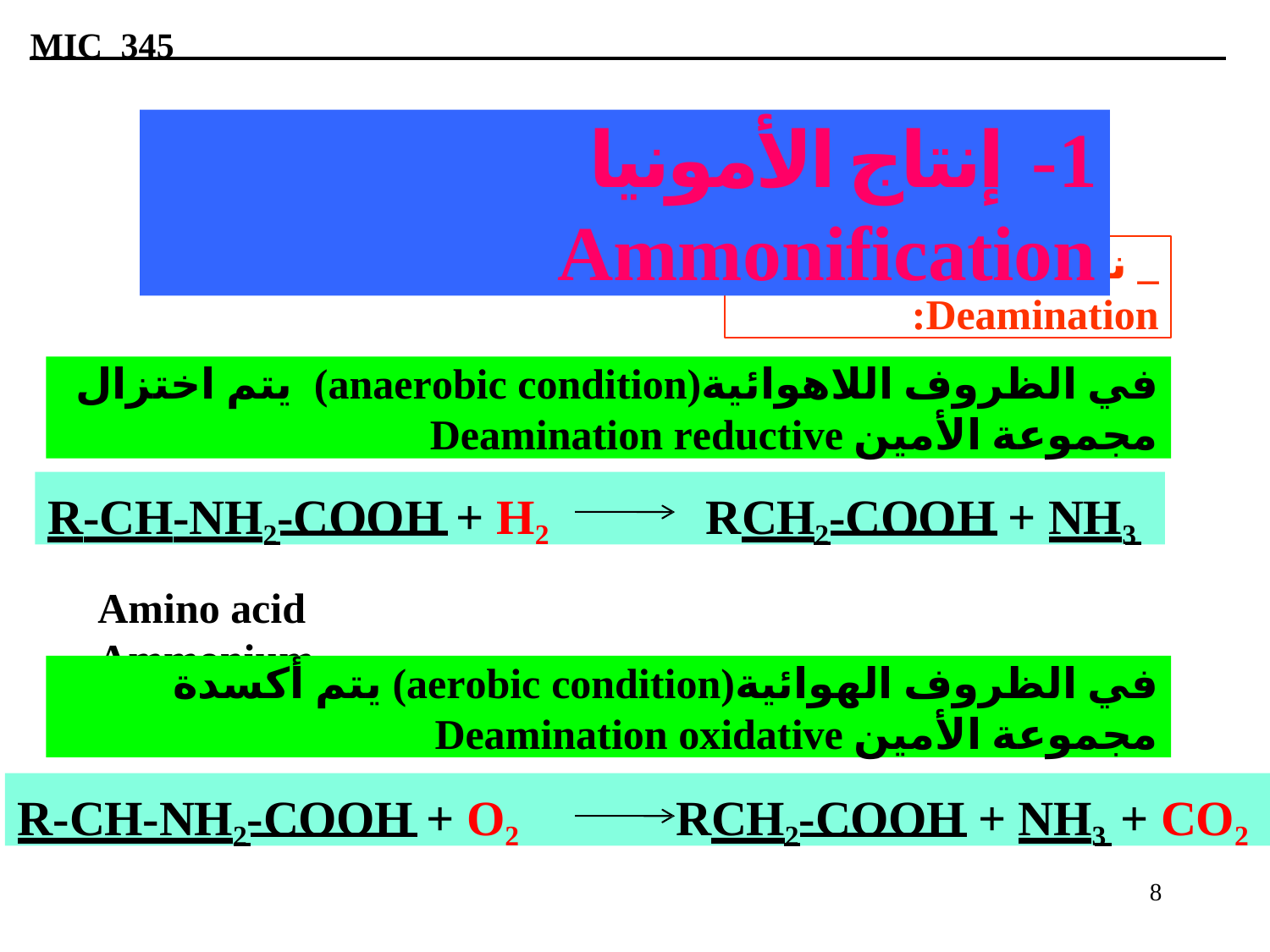

MIC  345

1-  إنتاج الأمونيا Ammonification
_ نزع مجموعة الأمين Deamination:
في الظروف اللاهوائية(anaerobic condition)  يتم اختزال مجموعة الأمين Deamination reductive

R-CH-NH2-COOH + H2	RCH2-COOH + NH3
Amino acid	Ammonium

في الظروف الهوائية(aerobic condition) يتم أكسدة مجموعة الأمين Deamination oxidative

R-CH-NH2-COOH + O2	RCH2-COOH + NH3  + CO2

8